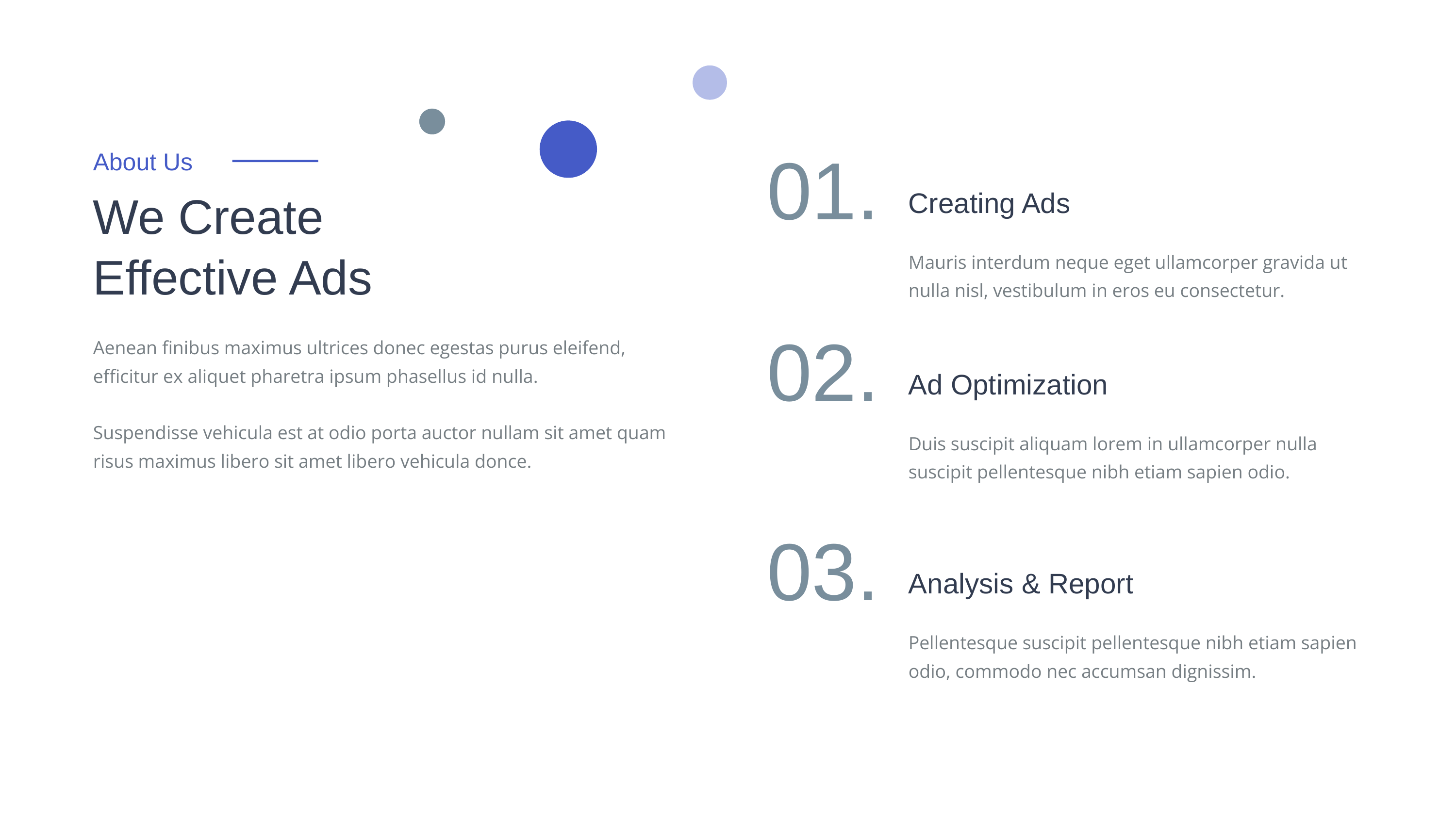

01.
About Us

We Create
Effective Ads
Creating Ads
Mauris interdum neque eget ullamcorper gravida ut nulla nisl, vestibulum in eros eu consectetur.
02.
Aenean finibus maximus ultrices donec egestas purus eleifend, efficitur ex aliquet pharetra ipsum phasellus id nulla.

Suspendisse vehicula est at odio porta auctor nullam sit amet quam risus maximus libero sit amet libero vehicula donce.
Ad Optimization
Duis suscipit aliquam lorem in ullamcorper nulla suscipit pellentesque nibh etiam sapien odio.
03.

Analysis & Report
Pellentesque suscipit pellentesque nibh etiam sapien odio, commodo nec accumsan dignissim.